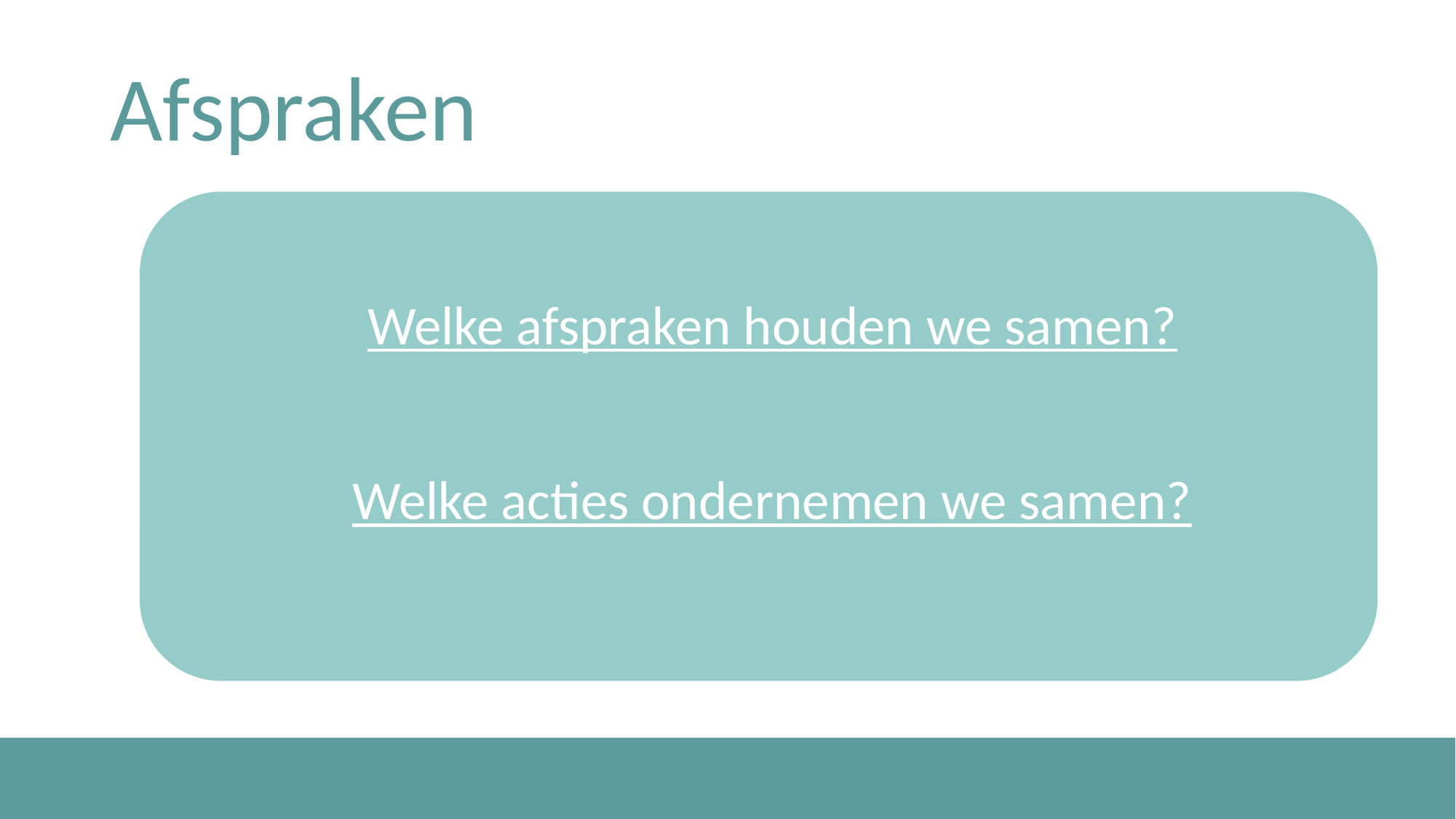

# Afspraken

Welke afspraken houden we samen?

Welke acties ondernemen we samen?